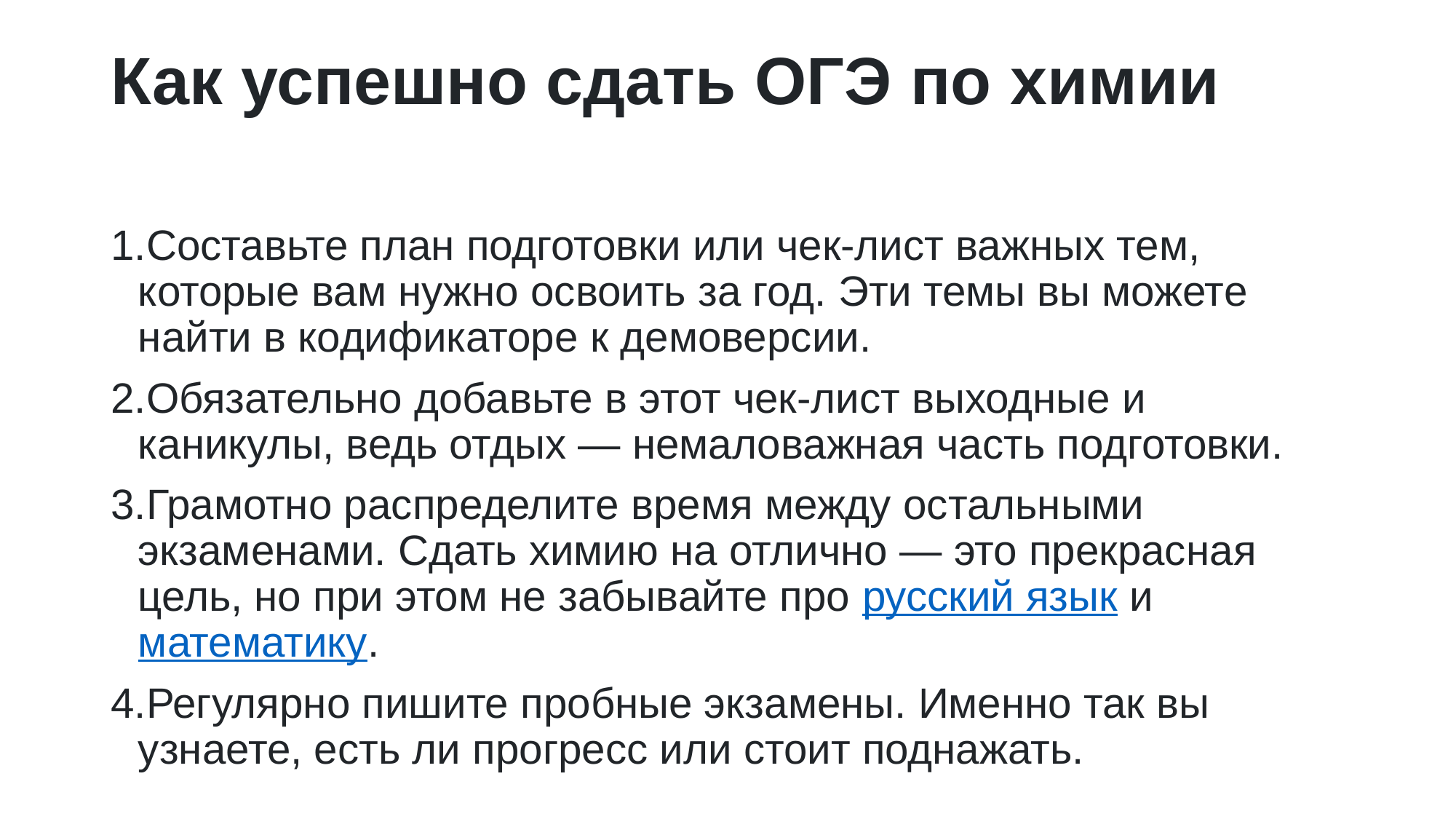

# Как успешно сдать ОГЭ по химии
Составьте план подготовки или чек-лист важных тем, которые вам нужно освоить за год. Эти темы вы можете найти в кодификаторе к демоверсии.
Обязательно добавьте в этот чек-лист выходные и каникулы, ведь отдых — немаловажная часть подготовки.
Грамотно распределите время между остальными экзаменами. Сдать химию на отлично — это прекрасная цель, но при этом не забывайте про русский язык и математику.
Регулярно пишите пробные экзамены. Именно так вы узнаете, есть ли прогресс или стоит поднажать.